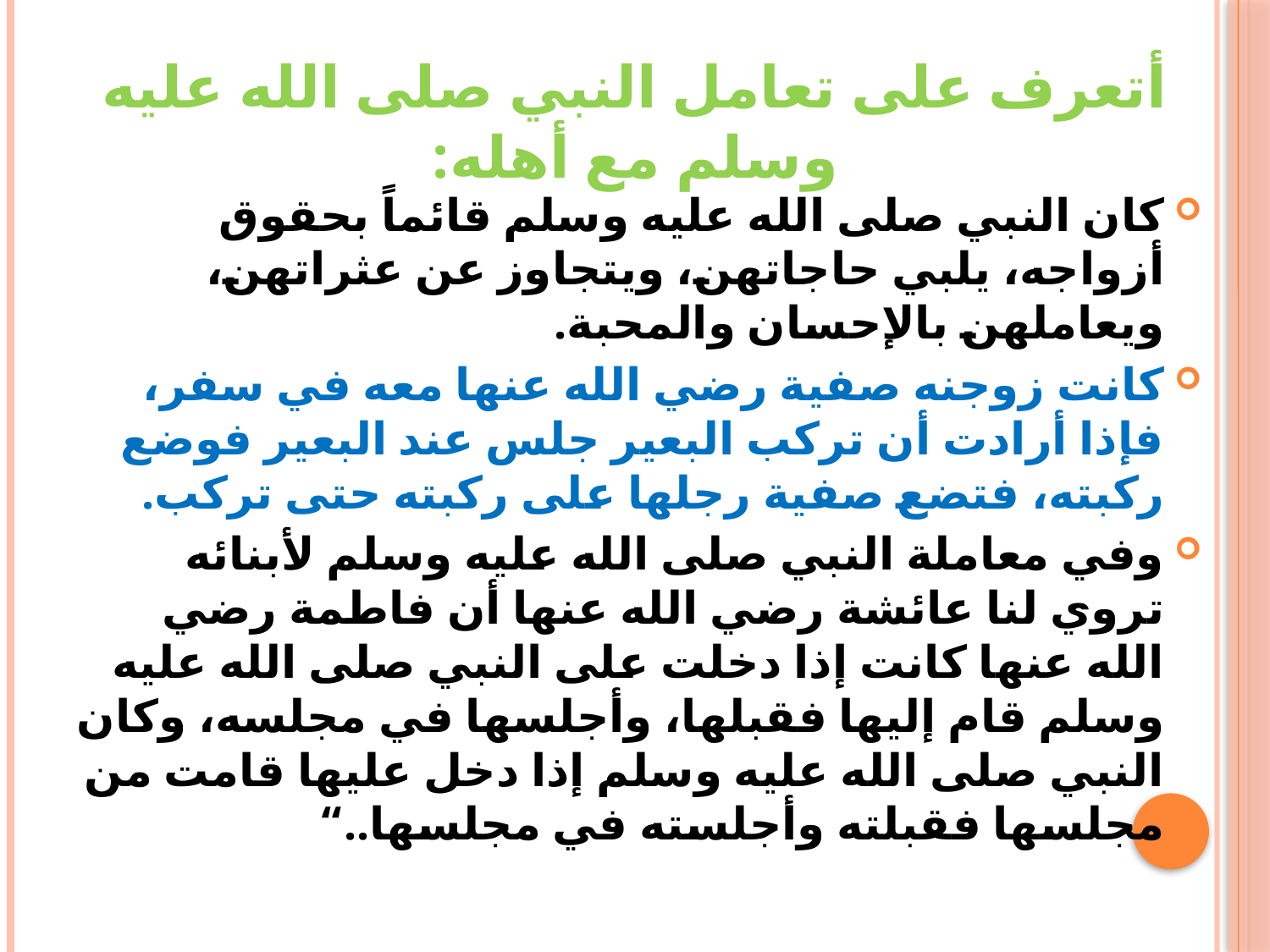

# أتعرف على تعامل النبي صلى الله عليه وسلم مع أهله:
كان النبي صلى الله عليه وسلم قائماً بحقوق أزواجه، يلبي حاجاتهن، ويتجاوز عن عثراتهن، ويعاملهن بالإحسان والمحبة.
كانت زوجنه صفية رضي الله عنها معه في سفر، فإذا أرادت أن تركب البعير جلس عند البعير فوضع ركبته، فتضع صفية رجلها على ركبته حتى تركب.
وفي معاملة النبي صلى الله عليه وسلم لأبنائه تروي لنا عائشة رضي الله عنها أن فاطمة رضي الله عنها كانت إذا دخلت على النبي صلى الله عليه وسلم قام إليها فقبلها، وأجلسها في مجلسه، وكان النبي صلى الله عليه وسلم إذا دخل عليها قامت من مجلسها فقبلته وأجلسته في مجلسها..“